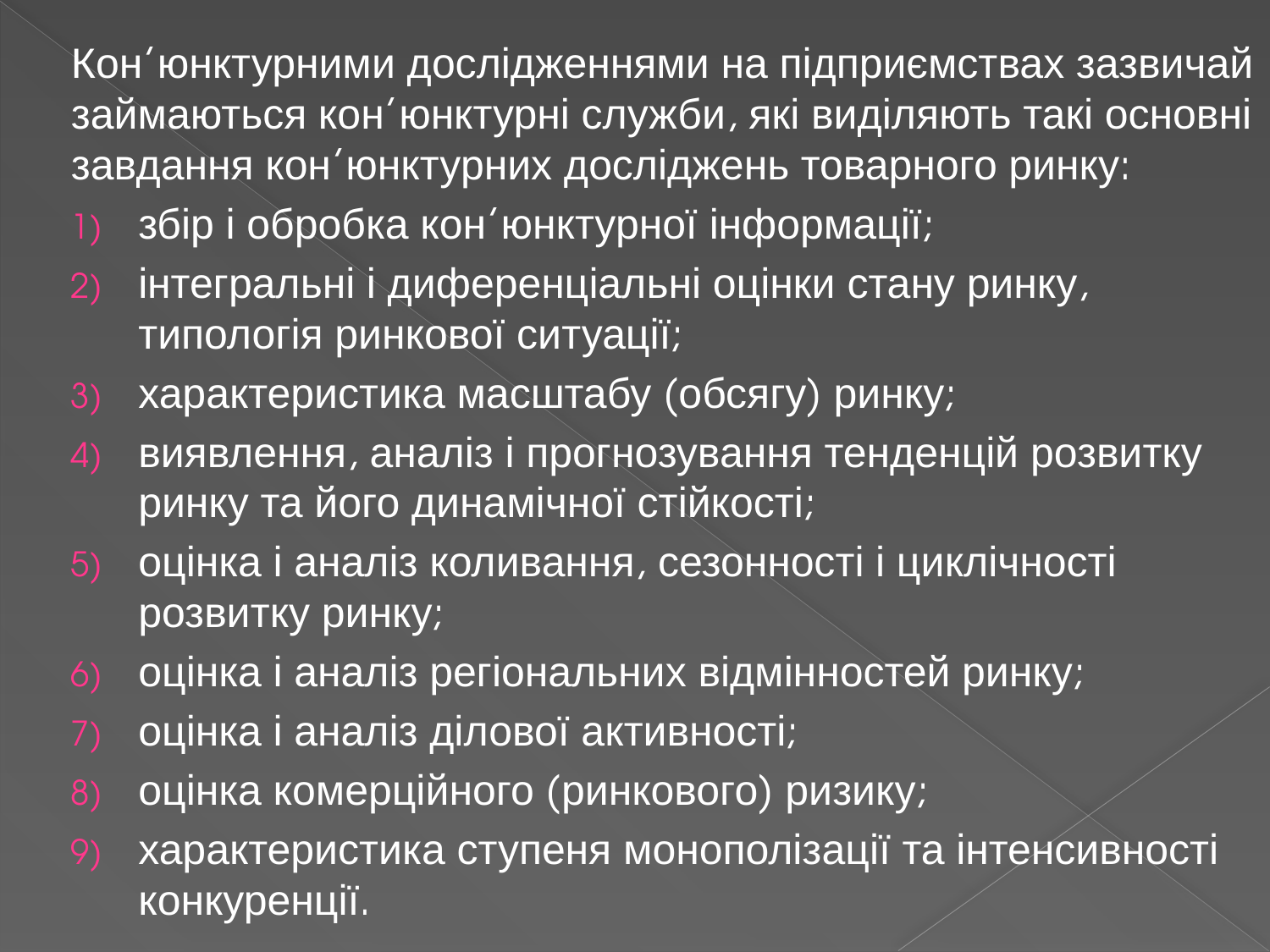

Кон’юнктурними дослідженнями на підприємствах зазвичай займаються кон’юнктурні служби, які виділяють такі основні завдання кон’юнктурних досліджень товарного ринку:
збір і обробка кон’юнктурної інформації;
інтегральні і диференціальні оцінки стану ринку, типологія ринкової ситуації;
характеристика масштабу (обсягу) ринку;
виявлення, аналіз і прогнозування тенденцій розвитку ринку та його динамічної стійкості;
оцінка і аналіз коливання, сезонності і циклічності розвитку ринку;
оцінка і аналіз регіональних відмінностей ринку;
оцінка і аналіз ділової активності;
оцінка комерційного (ринкового) ризику;
характеристика ступеня монополізації та інтенсивності конкуренції.